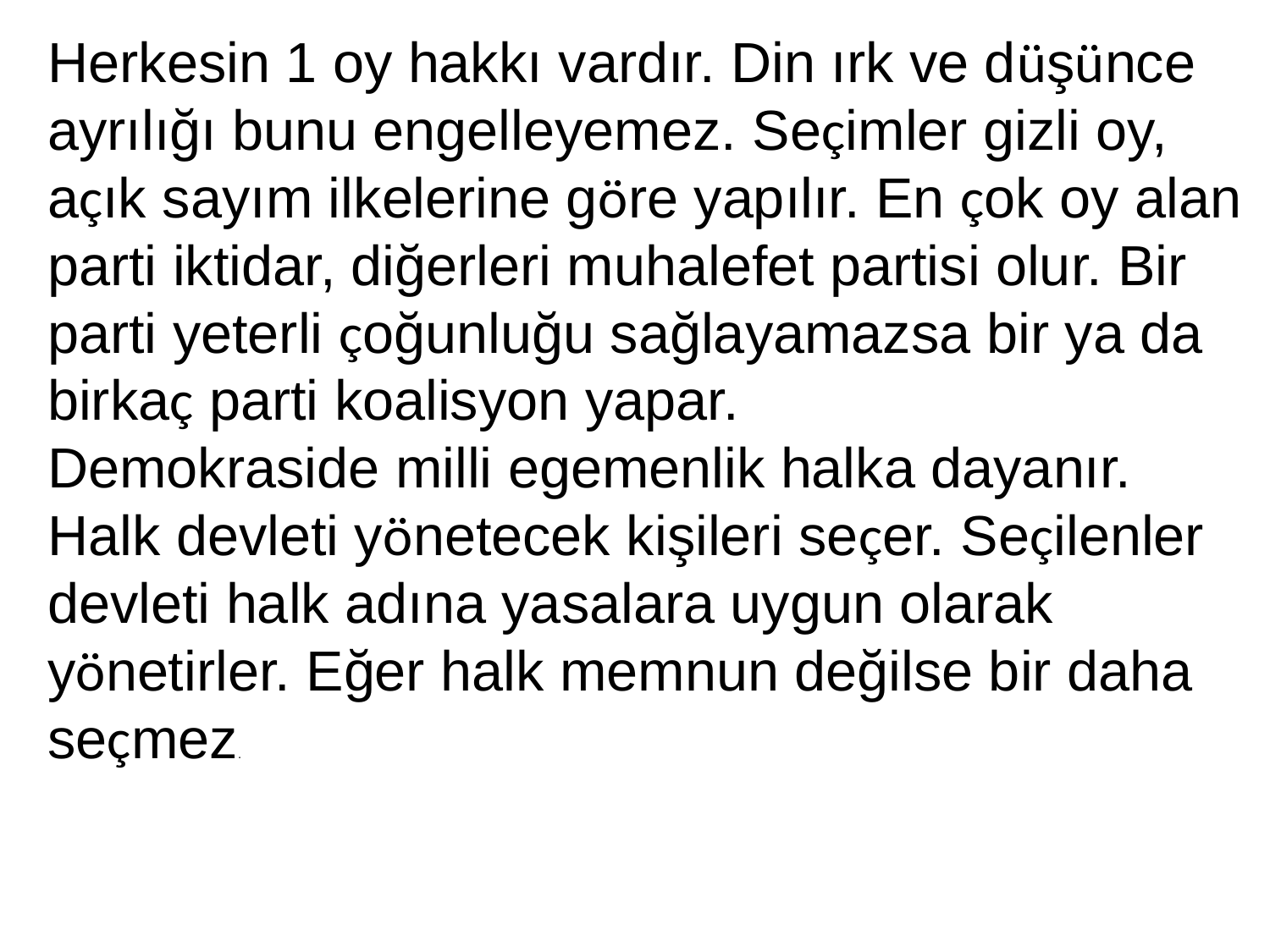

Herkesin 1 oy hakkı vardır. Din ırk ve düşünce ayrılığı bunu engelleyemez. Seçimler gizli oy, açık sayım ilkelerine göre yapılır. En çok oy alan parti iktidar, diğerleri muhalefet partisi olur. Bir parti yeterli çoğunluğu sağlayamazsa bir ya da birkaç parti koalisyon yapar.
Demokraside milli egemenlik halka dayanır. Halk devleti yönetecek kişileri seçer. Seçilenler devleti halk adına yasalara uygun olarak yönetirler. Eğer halk memnun değilse bir daha seçmez.